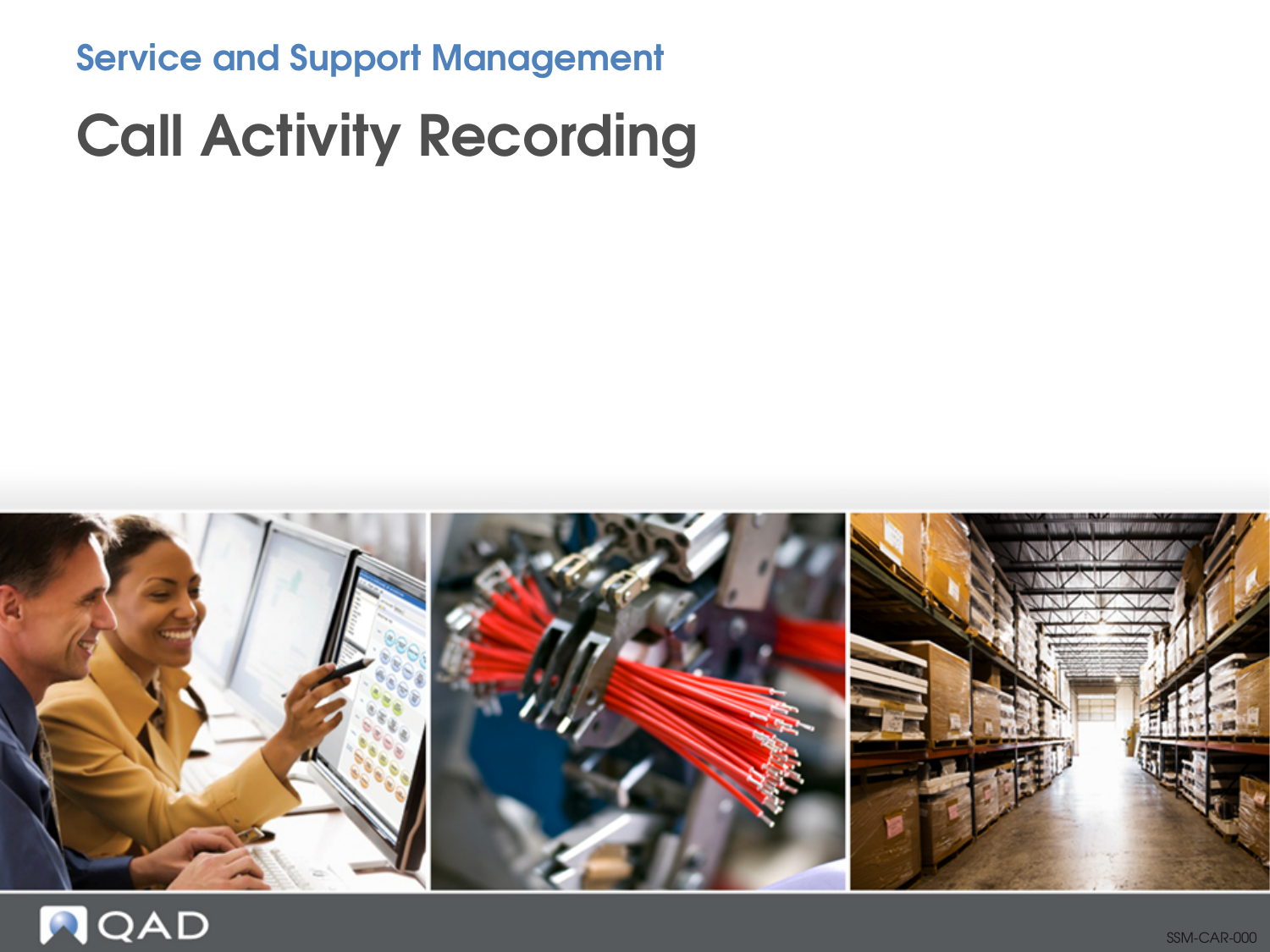

Service and Support Management
# Call Activity Recording

SSM-CAR-000